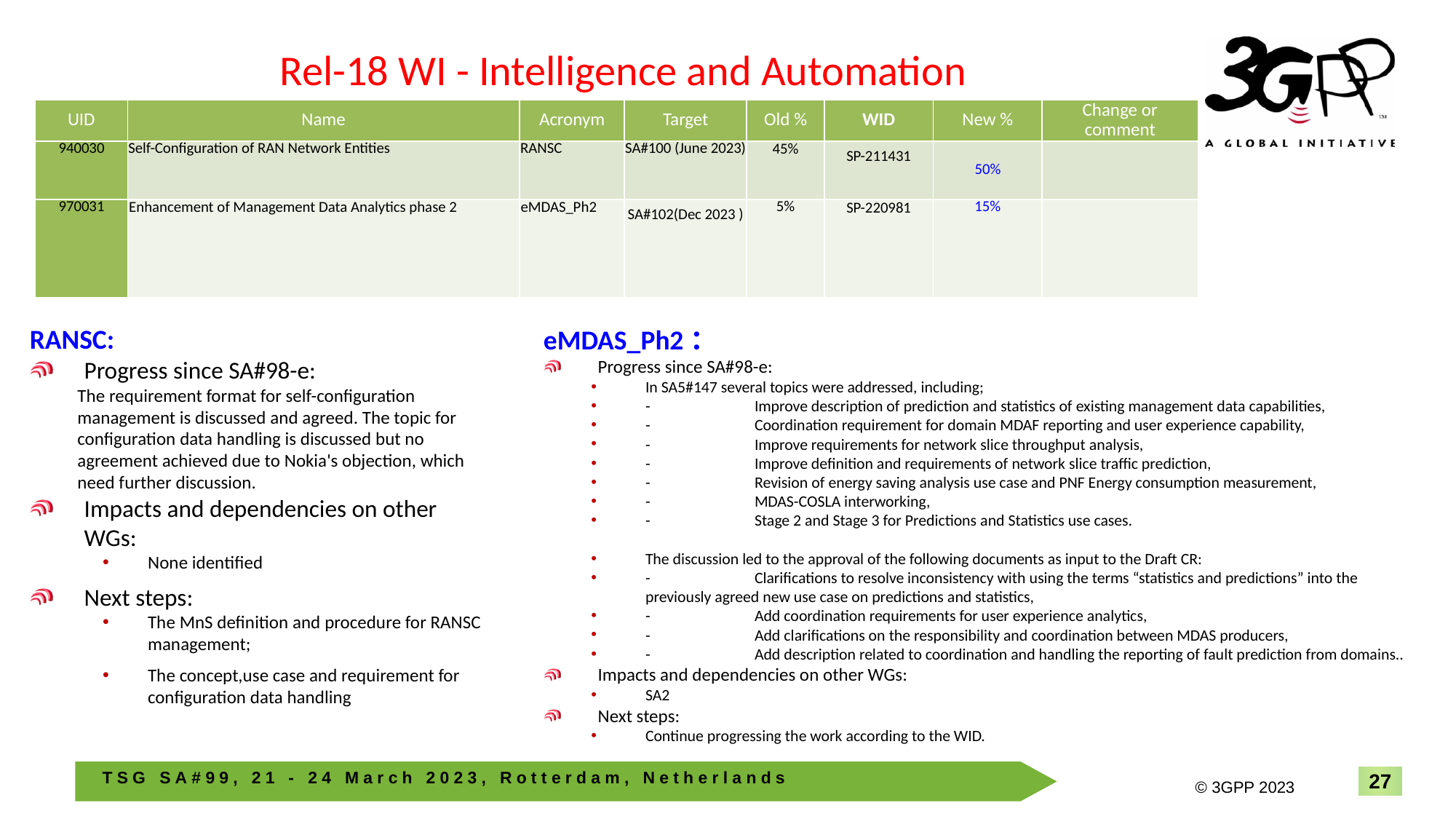

# Rel-18 WI - Intelligence and Automation
| UID | Name | Acronym | Target | Old % | WID | New % | Change or comment |
| --- | --- | --- | --- | --- | --- | --- | --- |
| 940030 | Self-Configuration of RAN Network Entities | RANSC | SA#100 (June 2023) | 45% | SP-211431 | 50% |  |
| 970031 | Enhancement of Management Data Analytics phase 2 | eMDAS\_Ph2 | SA#102(Dec 2023 ) | 5% | SP-220981 | 15% |  |
RANSC:
Progress since SA#98-e:
The requirement format for self-configuration management is discussed and agreed. The topic for configuration data handling is discussed but no agreement achieved due to Nokia's objection, which need further discussion.
Impacts and dependencies on other WGs:
None identified
Next steps:
The MnS definition and procedure for RANSC management;
The concept,use case and requirement for configuration data handling
eMDAS_Ph2：
Progress since SA#98-e:
In SA5#147 several topics were addressed, including;
-	Improve description of prediction and statistics of existing management data capabilities,
-	Coordination requirement for domain MDAF reporting and user experience capability,
-	Improve requirements for network slice throughput analysis,
-	Improve definition and requirements of network slice traffic prediction,
-	Revision of energy saving analysis use case and PNF Energy consumption measurement,
-	MDAS-COSLA interworking,
-	Stage 2 and Stage 3 for Predictions and Statistics use cases.

The discussion led to the approval of the following documents as input to the Draft CR:
-	Clarifications to resolve inconsistency with using the terms “statistics and predictions” into the previously agreed new use case on predictions and statistics,
-	Add coordination requirements for user experience analytics,
-	Add clarifications on the responsibility and coordination between MDAS producers,
-	Add description related to coordination and handling the reporting of fault prediction from domains..
Impacts and dependencies on other WGs:
SA2
Next steps:
Continue progressing the work according to the WID.